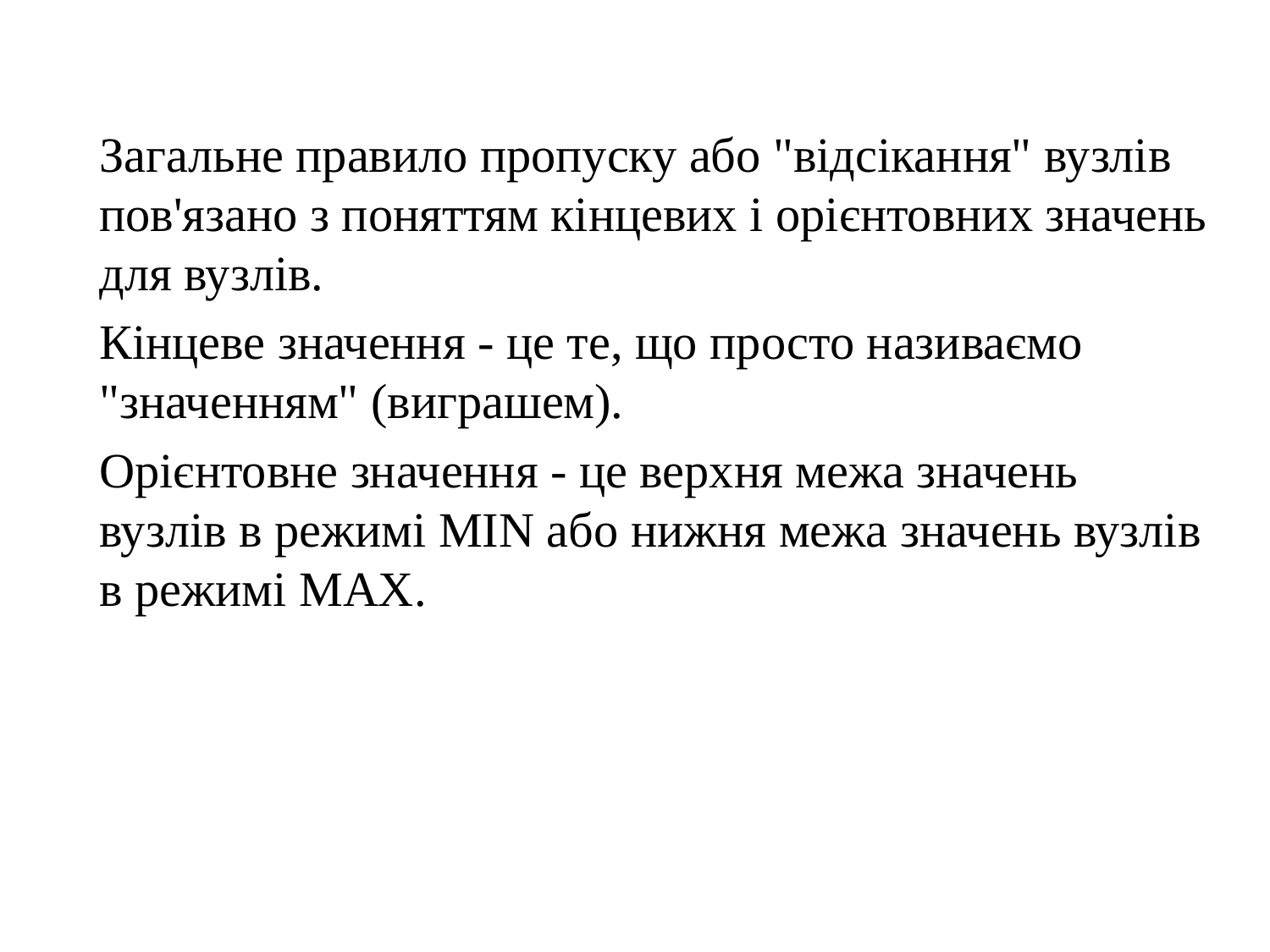

Загальне правило пропуску або "відсікання" вузлів пов'язано з поняттям кінцевих і орієнтовних значень для вузлів.
	Кінцеве значення - це те, що просто називаємо "значенням" (виграшем).
	Орієнтовне значення - це верхня межа значень вузлів в режимі MIN або нижня межа значень вузлів в режимі МАХ.